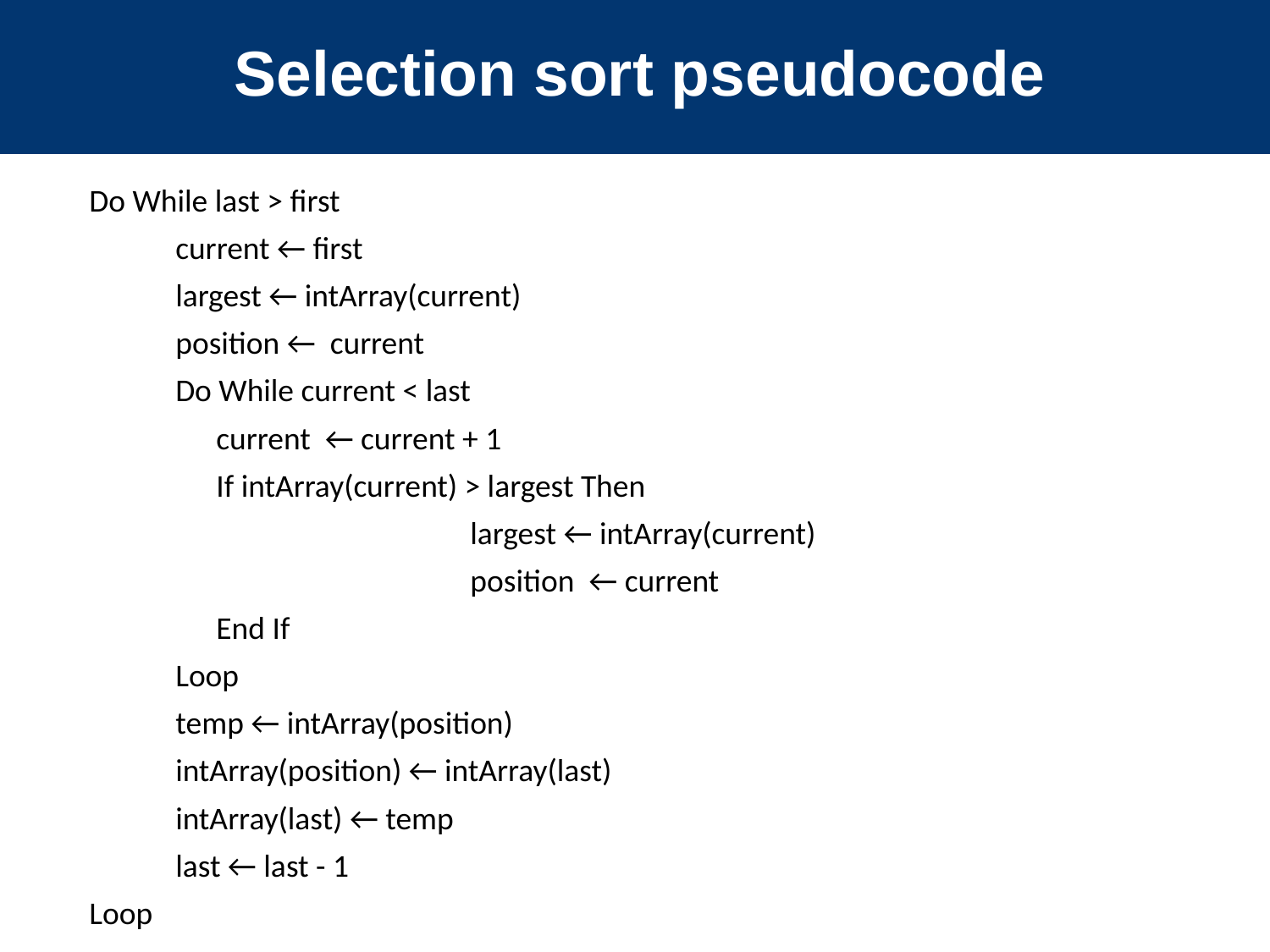

Selection sort pseudocode
Do While last > first
            current ← first
            largest ← intArray(current)
            position ←  current
            Do While current < last
                	current  ← current + 1
                	If intArray(current) > largest Then
                    		largest ← intArray(current)
                    		position  ← current
                	End If
            Loop
            temp ← intArray(position)
            intArray(position) ← intArray(last)
            intArray(last) ← temp
            last ← last - 1
Loop